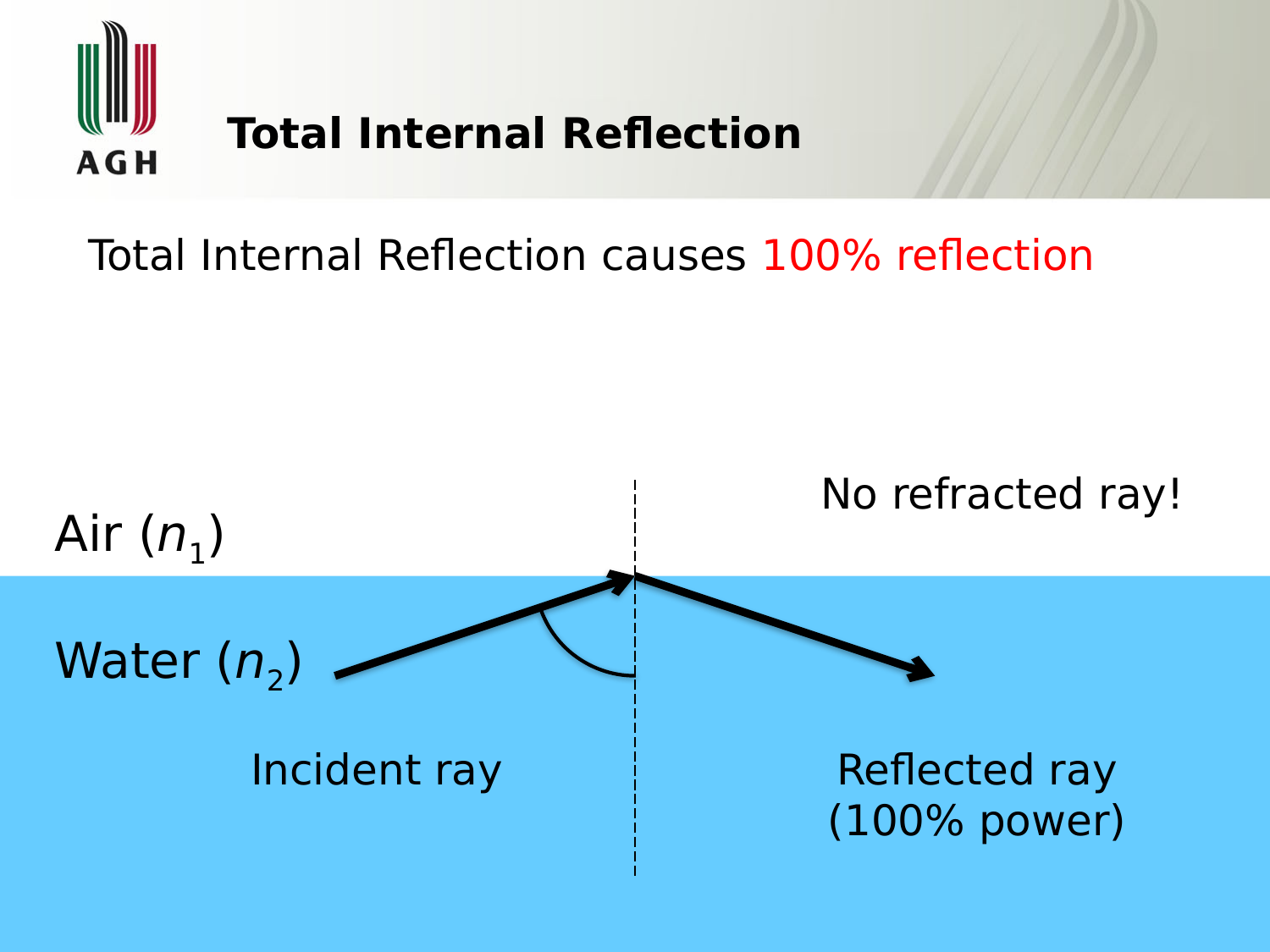

# Total Internal Reflection
Total Internal Reflection causes 100% reflection
No refracted ray!

Air (n1)

Water (n2)

Incident ray
Reflected ray
(100% power)